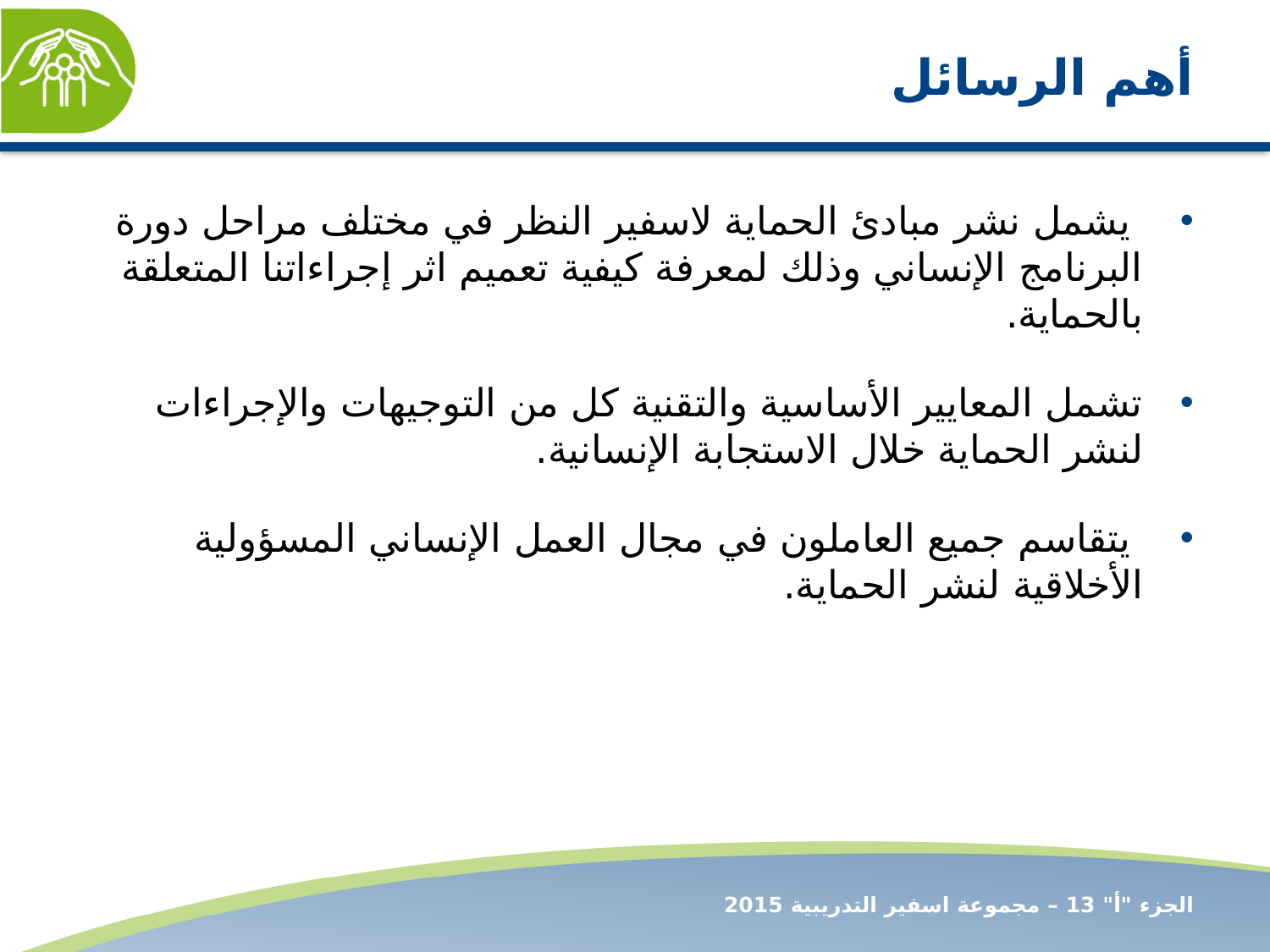

# أهم الرسائل
 يشمل نشر مبادئ الحماية لاسفير النظر في مختلف مراحل دورة البرنامج الإنساني وذلك لمعرفة كيفية تعميم اثر إجراءاتنا المتعلقة بالحماية.
تشمل المعايير الأساسية والتقنية كل من التوجيهات والإجراءات لنشر الحماية خلال الاستجابة الإنسانية.
 يتقاسم جميع العاملون في مجال العمل الإنساني المسؤولية الأخلاقية لنشر الحماية.
الجزء "أ" 13 – مجموعة اسفير التدريبية 2015